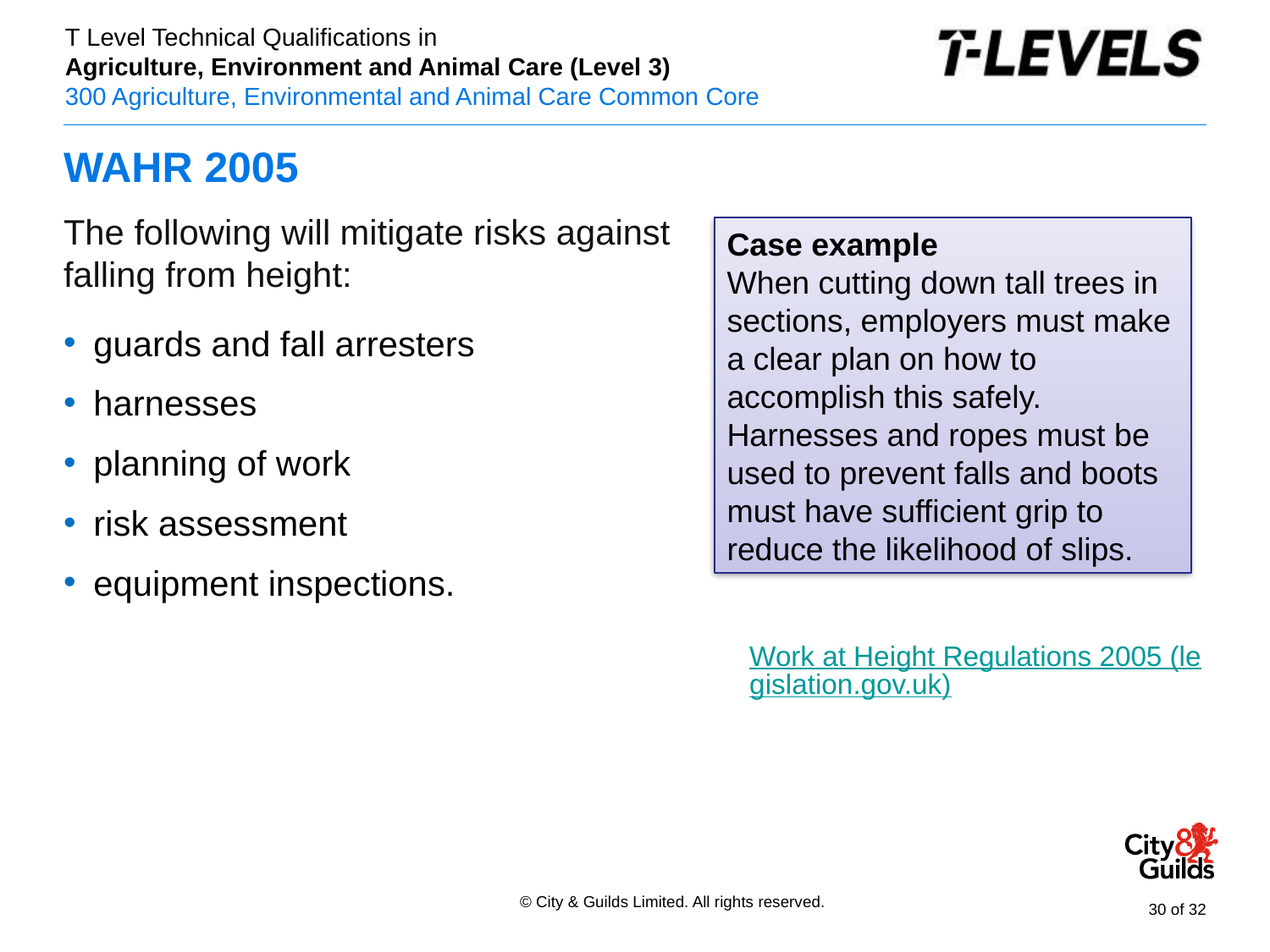

# WAHR 2005
The following will mitigate risks against falling from height:
guards and fall arresters
harnesses
planning of work
risk assessment
equipment inspections.
Case example
When cutting down tall trees in sections, employers must make a clear plan on how to accomplish this safely. Harnesses and ropes must be used to prevent falls and boots must have sufficient grip to reduce the likelihood of slips.
Work at Height Regulations 2005 (legislation.gov.uk)